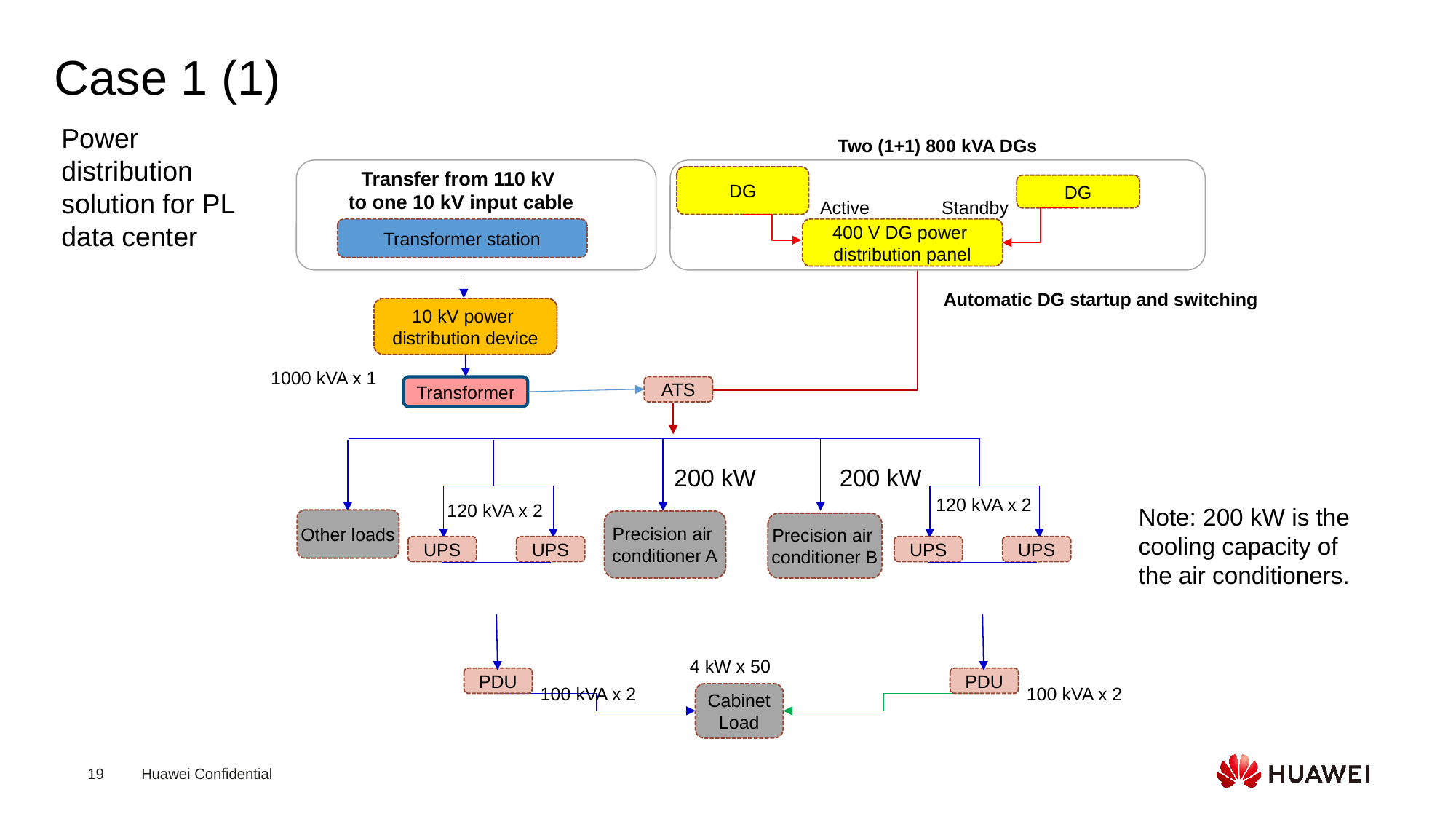

# Case 1 (1)
Power distribution solution for PL data center
Two (1+1) 800 kVA DGs

Transfer from 110 kV
to one 10 kV input cable
DG
DG
Active
Standby
Transformer station
400 V DG power
distribution panel
Automatic DG startup and switching
10 kV power
distribution device
1000 kVA x 1
Transformer
Other loads
Precision air
conditioner A
Precision air
conditioner B
UPS
UPS
UPS
UPS
4 kW x 50
PDU
PDU
100 kVA x 2
100 kVA x 2
Cabinet
Load
ATS
200 kW
200 kW
120 kVA x 2
120 kVA x 2
Note: 200 kW is the cooling capacity of the air conditioners.